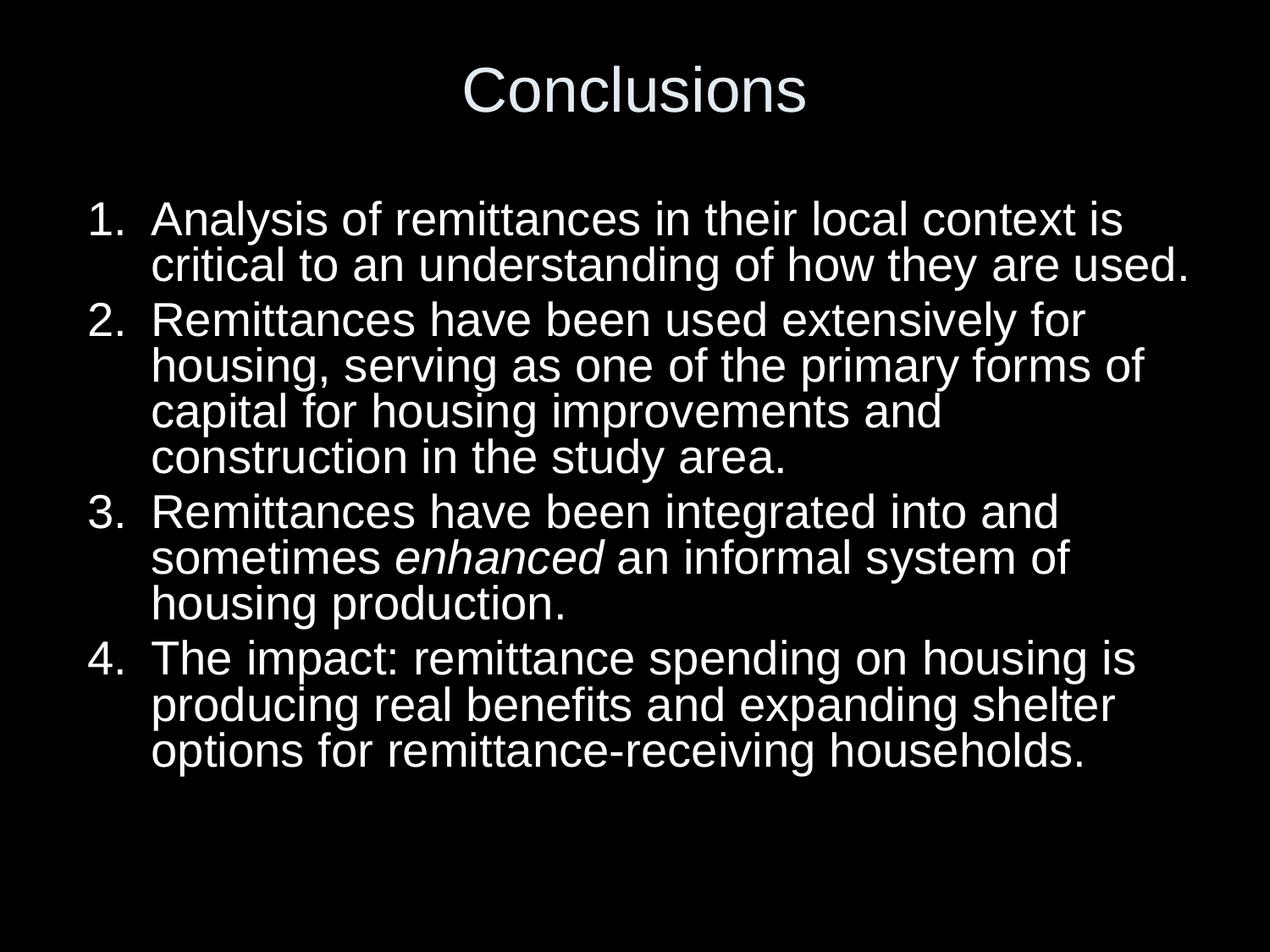

# Conclusions

Analysis of remittances in their local context is critical to an understanding of how they are used.
Remittances have been used extensively for housing, serving as one of the primary forms of capital for housing improvements and construction in the study area.
Remittances have been integrated into and sometimes enhanced an informal system of housing production.
The impact: remittance spending on housing is producing real benefits and expanding shelter options for remittance-receiving households.